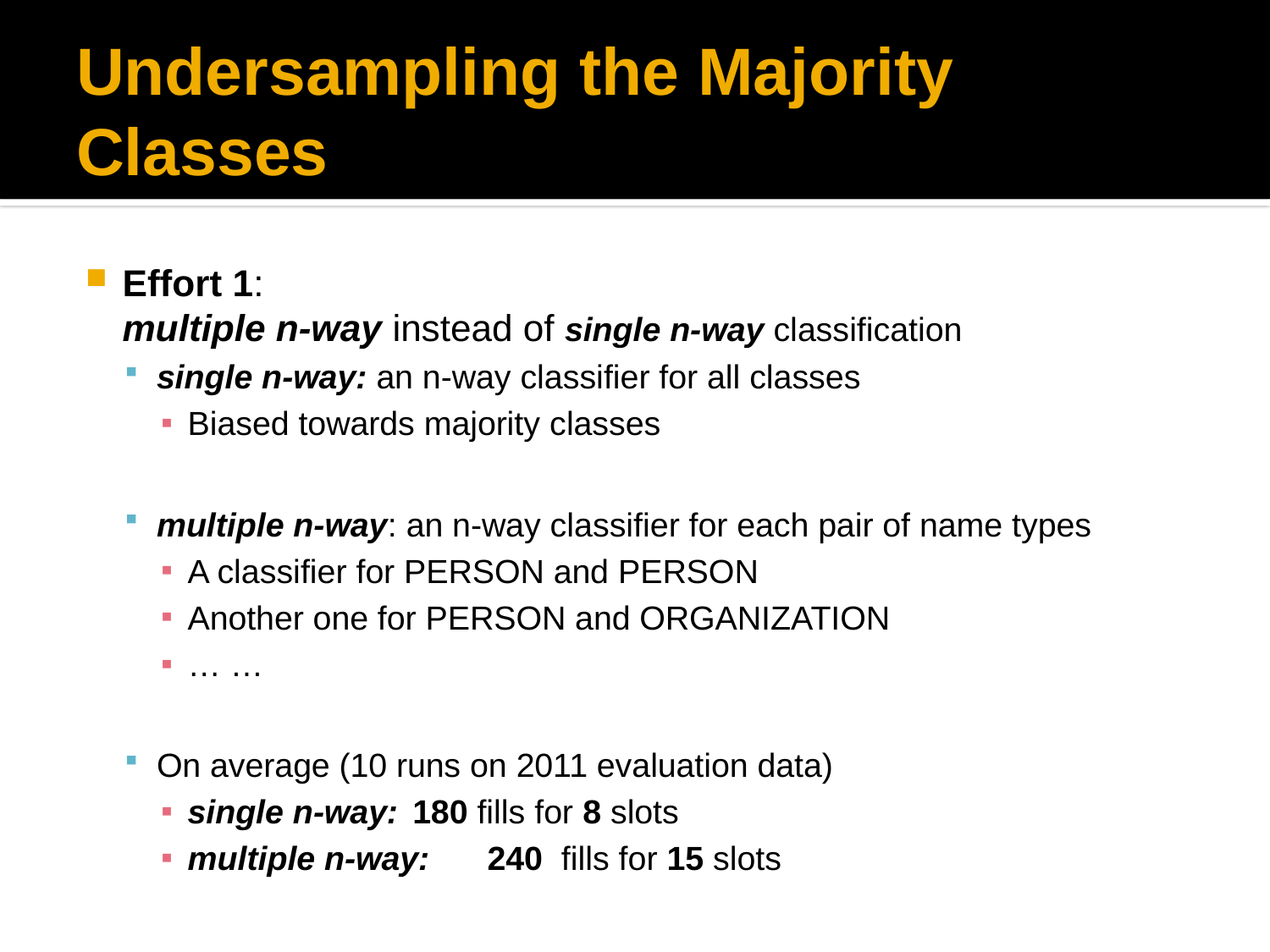

# Undersampling the Majority Classes
Effort 1:
	multiple n-way instead of single n-way classification
single n-way: an n-way classifier for all classes
Biased towards majority classes

multiple n-way: an n-way classifier for each pair of name types
A classifier for PERSON and PERSON
Another one for PERSON and ORGANIZATION
… …

On average (10 runs on 2011 evaluation data)
single n-way: 		180 fills for 8 slots
multiple n-way:	240  fills for 15 slots